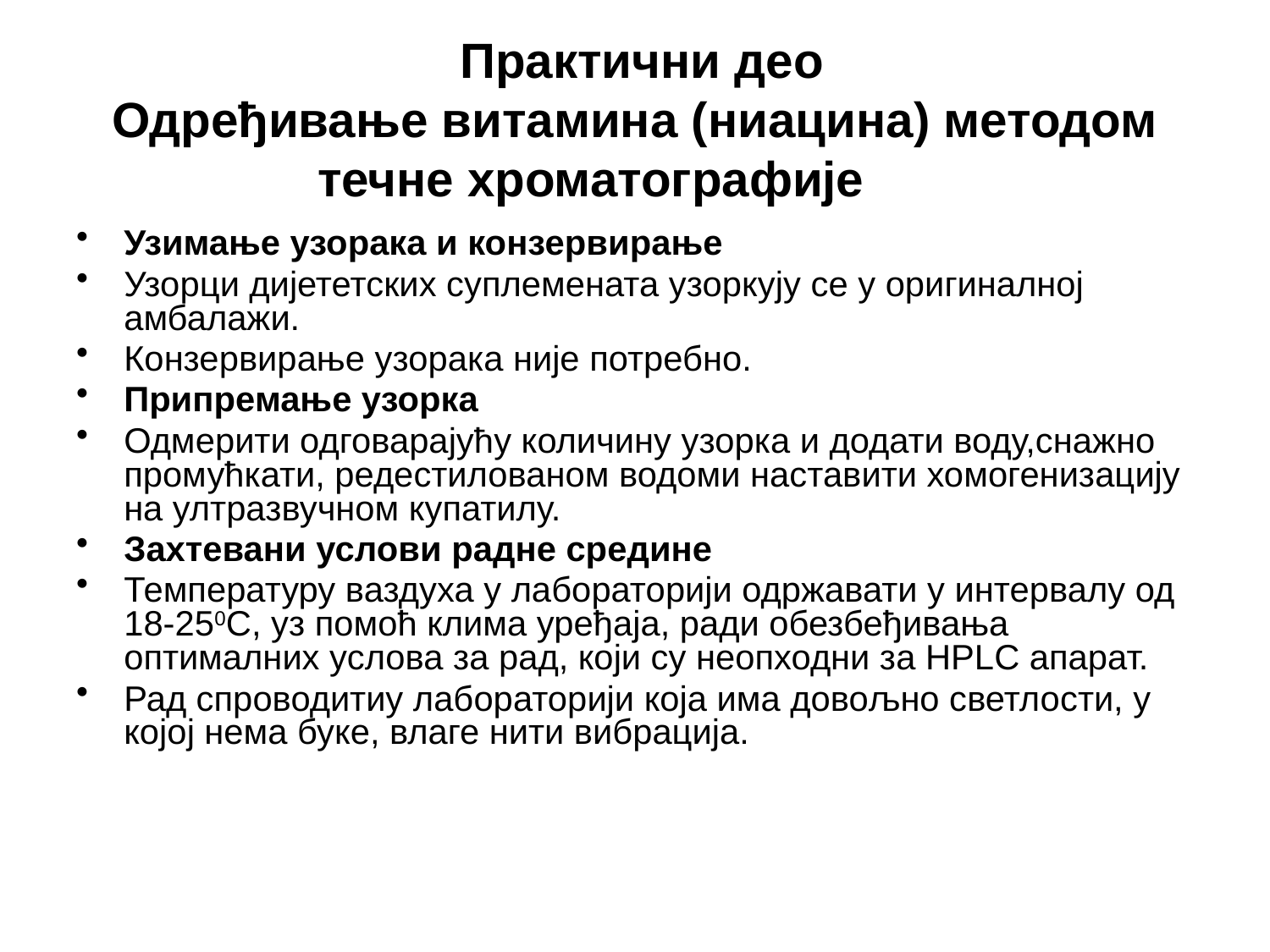

Практични део
Одређивање витамина (ниацина) методом течне хроматографије
Узимање узорака и конзервирање
Узорци дијететских суплемената узоркују се у оригиналној амбалажи.
Конзервирање узорака није потребно.
Припремање узорка
Одмерити одговарајућу количину узорка и додати воду,снажно промућкати, редестилованом водоми наставити хомогенизацију на ултразвучном купатилу.
Захтевани услови радне средине
Температуру ваздуха у лабораторији одржавати у интервалу од 18-250C, уз помоћ клима уређаја, ради обезбеђивања оптималних услова за рад, који су неопходни за HPLC апарат.
Рад спроводитиу лабораторији која има довољно светлости, у којој нема буке, влаге нити вибрација.